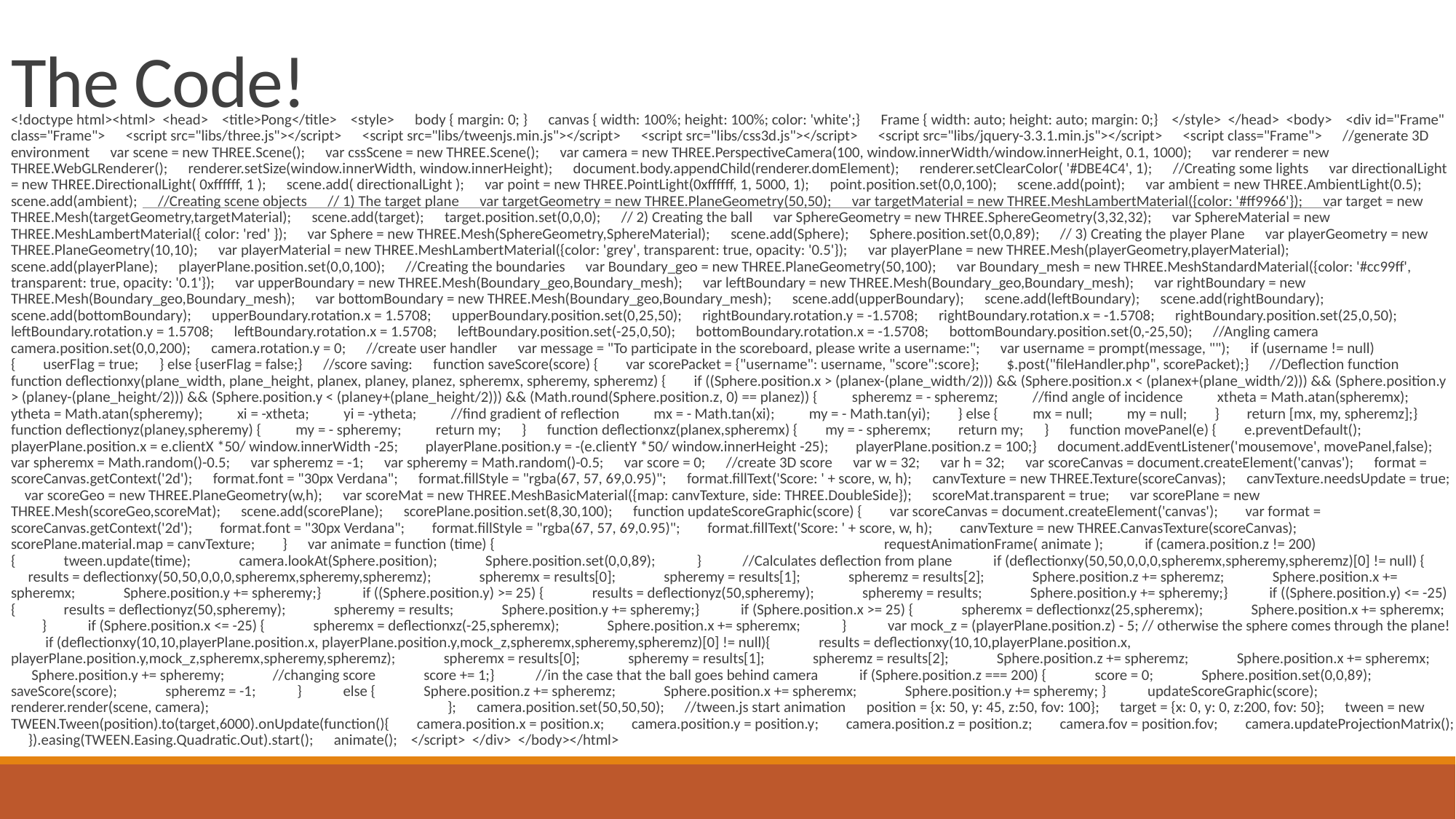

# The Code!
<!doctype html><html>  <head>    <title>Pong</title>    <style>      body { margin: 0; }      canvas { width: 100%; height: 100%; color: 'white';}      Frame { width: auto; height: auto; margin: 0;}    </style>  </head>  <body>    <div id="Frame" class="Frame">      <script src="libs/three.js"></script>      <script src="libs/tweenjs.min.js"></script>      <script src="libs/css3d.js"></script>      <script src="libs/jquery-3.3.1.min.js"></script>      <script class="Frame">      //generate 3D environment      var scene = new THREE.Scene();      var cssScene = new THREE.Scene();      var camera = new THREE.PerspectiveCamera(100, window.innerWidth/window.innerHeight, 0.1, 1000);      var renderer = new THREE.WebGLRenderer();      renderer.setSize(window.innerWidth, window.innerHeight);      document.body.appendChild(renderer.domElement);      renderer.setClearColor( '#DBE4C4', 1);      //Creating some lights      var directionalLight = new THREE.DirectionalLight( 0xffffff, 1 );      scene.add( directionalLight );      var point = new THREE.PointLight(0xffffff, 1, 5000, 1);      point.position.set(0,0,100);      scene.add(point);      var ambient = new THREE.AmbientLight(0.5);      scene.add(ambient);      //Creating scene objects      // 1) The target plane      var targetGeometry = new THREE.PlaneGeometry(50,50);      var targetMaterial = new THREE.MeshLambertMaterial({color: '#ff9966'});      var target = new THREE.Mesh(targetGeometry,targetMaterial);      scene.add(target);      target.position.set(0,0,0);      // 2) Creating the ball      var SphereGeometry = new THREE.SphereGeometry(3,32,32);      var SphereMaterial = new THREE.MeshLambertMaterial({ color: 'red' });      var Sphere = new THREE.Mesh(SphereGeometry,SphereMaterial);      scene.add(Sphere);      Sphere.position.set(0,0,89);      // 3) Creating the player Plane      var playerGeometry = new THREE.PlaneGeometry(10,10);      var playerMaterial = new THREE.MeshLambertMaterial({color: 'grey', transparent: true, opacity: '0.5'});      var playerPlane = new THREE.Mesh(playerGeometry,playerMaterial);      scene.add(playerPlane);      playerPlane.position.set(0,0,100);      //Creating the boundaries      var Boundary_geo = new THREE.PlaneGeometry(50,100);      var Boundary_mesh = new THREE.MeshStandardMaterial({color: '#cc99ff', transparent: true, opacity: '0.1'});      var upperBoundary = new THREE.Mesh(Boundary_geo,Boundary_mesh);      var leftBoundary = new THREE.Mesh(Boundary_geo,Boundary_mesh);      var rightBoundary = new THREE.Mesh(Boundary_geo,Boundary_mesh);      var bottomBoundary = new THREE.Mesh(Boundary_geo,Boundary_mesh);      scene.add(upperBoundary);      scene.add(leftBoundary);      scene.add(rightBoundary);      scene.add(bottomBoundary);      upperBoundary.rotation.x = 1.5708;      upperBoundary.position.set(0,25,50);      rightBoundary.rotation.y = -1.5708;      rightBoundary.rotation.x = -1.5708;      rightBoundary.position.set(25,0,50);      leftBoundary.rotation.y = 1.5708;      leftBoundary.rotation.x = 1.5708;      leftBoundary.position.set(-25,0,50);      bottomBoundary.rotation.x = -1.5708;      bottomBoundary.position.set(0,-25,50);      //Angling camera      camera.position.set(0,0,200);      camera.rotation.y = 0;      //create user handler      var message = "To participate in the scoreboard, please write a username:";      var username = prompt(message, "");      if (username != null) {        userFlag = true;      } else {userFlag = false;}      //score saving:      function saveScore(score) {        var scorePacket = {"username": username, "score":score};        $.post("fileHandler.php", scorePacket);}      //Deflection function      function deflectionxy(plane_width, plane_height, planex, planey, planez, spheremx, spheremy, spheremz) {        if ((Sphere.position.x > (planex-(plane_width/2))) && (Sphere.position.x < (planex+(plane_width/2))) && (Sphere.position.y > (planey-(plane_height/2))) && (Sphere.position.y < (planey+(plane_height/2))) && (Math.round(Sphere.position.z, 0) == planez)) {          spheremz = - spheremz;          //find angle of incidence          xtheta = Math.atan(spheremx);          ytheta = Math.atan(spheremy);          xi = -xtheta;          yi = -ytheta;          //find gradient of reflection          mx = - Math.tan(xi);          my = - Math.tan(yi);        } else {          mx = null;          my = null;        }        return [mx, my, spheremz];}      function deflectionyz(planey,spheremy) {          my = - spheremy;          return my;      }      function deflectionxz(planex,spheremx) {        my = - spheremx;        return my;      }      function movePanel(e) {        e.preventDefault();        playerPlane.position.x = e.clientX *50/ window.innerWidth -25;        playerPlane.position.y = -(e.clientY *50/ window.innerHeight -25);        playerPlane.position.z = 100;}      document.addEventListener('mousemove', movePanel,false);      var spheremx = Math.random()-0.5;      var spheremz = -1;      var spheremy = Math.random()-0.5;      var score = 0;      //create 3D score      var w = 32;      var h = 32;      var scoreCanvas = document.createElement('canvas');      format = scoreCanvas.getContext('2d');      format.font = "30px Verdana";      format.fillStyle = "rgba(67, 57, 69,0.95)";      format.fillText('Score: ' + score, w, h);      canvTexture = new THREE.Texture(scoreCanvas);      canvTexture.needsUpdate = true;      var scoreGeo = new THREE.PlaneGeometry(w,h);      var scoreMat = new THREE.MeshBasicMaterial({map: canvTexture, side: THREE.DoubleSide});      scoreMat.transparent = true;      var scorePlane = new THREE.Mesh(scoreGeo,scoreMat);      scene.add(scorePlane);      scorePlane.position.set(8,30,100);      function updateScoreGraphic(score) {        var scoreCanvas = document.createElement('canvas');        var format = scoreCanvas.getContext('2d');        format.font = "30px Verdana";        format.fillStyle = "rgba(67, 57, 69,0.95)";        format.fillText('Score: ' + score, w, h);        canvTexture = new THREE.CanvasTexture(scoreCanvas);        scorePlane.material.map = canvTexture;        }      var animate = function (time) {    				requestAnimationFrame( animate );            if (camera.position.z != 200) {              tween.update(time);              camera.lookAt(Sphere.position);              Sphere.position.set(0,0,89);            }            //Calculates deflection from plane            if (deflectionxy(50,50,0,0,0,spheremx,spheremy,spheremz)[0] != null) {              results = deflectionxy(50,50,0,0,0,spheremx,spheremy,spheremz);              spheremx = results[0];              spheremy = results[1];              spheremz = results[2];              Sphere.position.z += spheremz;              Sphere.position.x += spheremx;              Sphere.position.y += spheremy;}            if ((Sphere.position.y) >= 25) {              results = deflectionyz(50,spheremy);              spheremy = results;              Sphere.position.y += spheremy;}            if ((Sphere.position.y) <= -25) {              results = deflectionyz(50,spheremy);              spheremy = results;              Sphere.position.y += spheremy;}            if (Sphere.position.x >= 25) {              spheremx = deflectionxz(25,spheremx);              Sphere.position.x += spheremx;            }            if (Sphere.position.x <= -25) {              spheremx = deflectionxz(-25,spheremx);              Sphere.position.x += spheremx;            }            var mock_z = (playerPlane.position.z) - 5; // otherwise the sphere comes through the plane!            if (deflectionxy(10,10,playerPlane.position.x, playerPlane.position.y,mock_z,spheremx,spheremy,spheremz)[0] != null){              results = deflectionxy(10,10,playerPlane.position.x, playerPlane.position.y,mock_z,spheremx,spheremy,spheremz);              spheremx = results[0];              spheremy = results[1];              spheremz = results[2];              Sphere.position.z += spheremz;              Sphere.position.x += spheremx;              Sphere.position.y += spheremy;              //changing score              score += 1;}            //in the case that the ball goes behind camera            if (Sphere.position.z === 200) {              score = 0;              Sphere.position.set(0,0,89);              saveScore(score);              spheremz = -1;            }            else {              Sphere.position.z += spheremz;              Sphere.position.x += spheremx;              Sphere.position.y += spheremy; }            updateScoreGraphic(score);            renderer.render(scene, camera);    			};      camera.position.set(50,50,50);      //tween.js start animation      position = {x: 50, y: 45, z:50, fov: 100};      target = {x: 0, y: 0, z:200, fov: 50};      tween = new TWEEN.Tween(position).to(target,6000).onUpdate(function(){        camera.position.x = position.x;        camera.position.y = position.y;        camera.position.z = position.z;        camera.fov = position.fov;        camera.updateProjectionMatrix();      }).easing(TWEEN.Easing.Quadratic.Out).start();      animate();    </script>  </div>  </body></html>